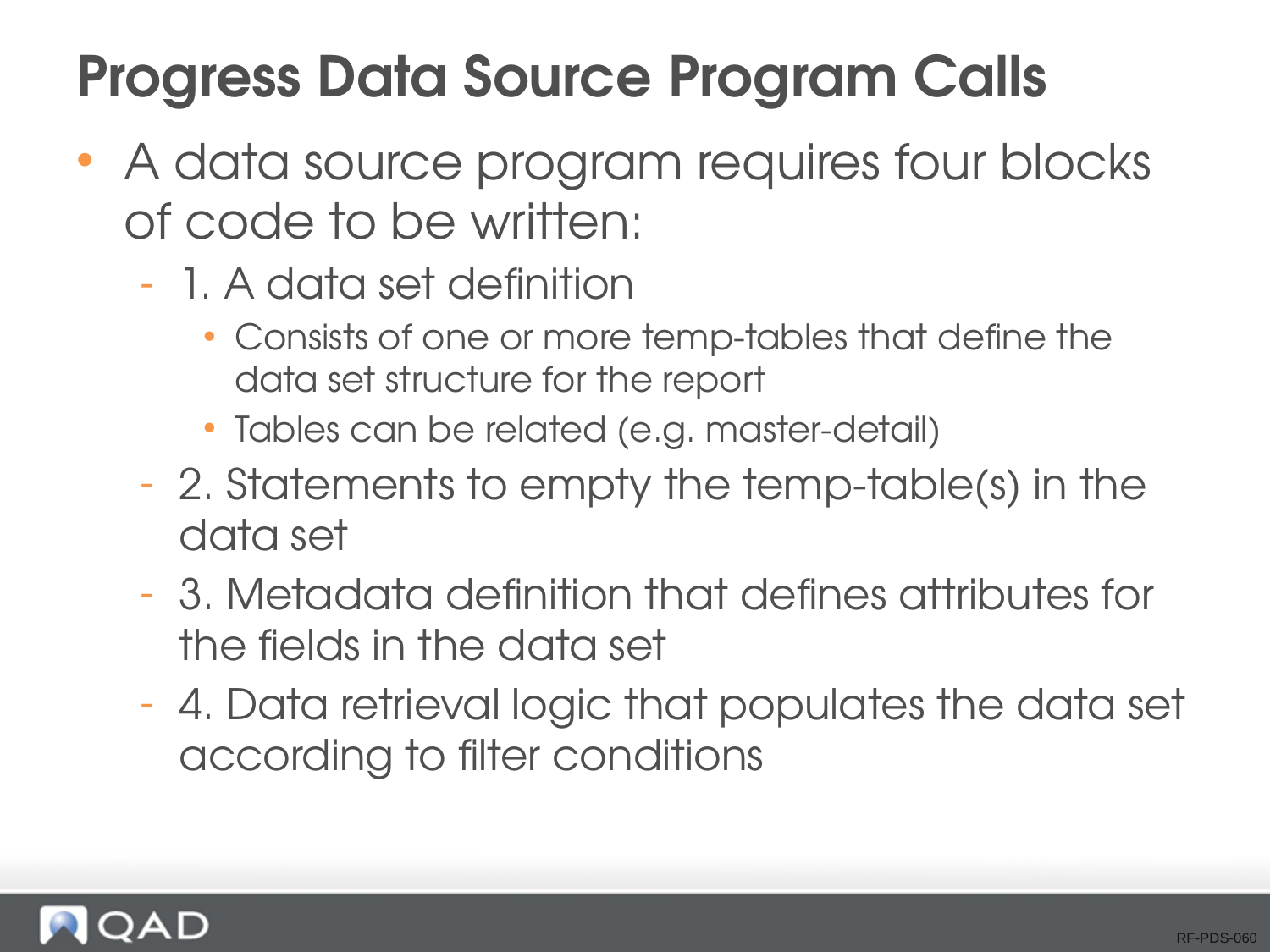

# Progress Data Source Program Calls
A data source program requires four blocks of code to be written:
1. A data set definition
Consists of one or more temp-tables that define the data set structure for the report
Tables can be related (e.g. master-detail)
2. Statements to empty the temp-table(s) in the data set
3. Metadata definition that defines attributes for the fields in the data set
4. Data retrieval logic that populates the data set according to filter conditions

RF-PDS-060